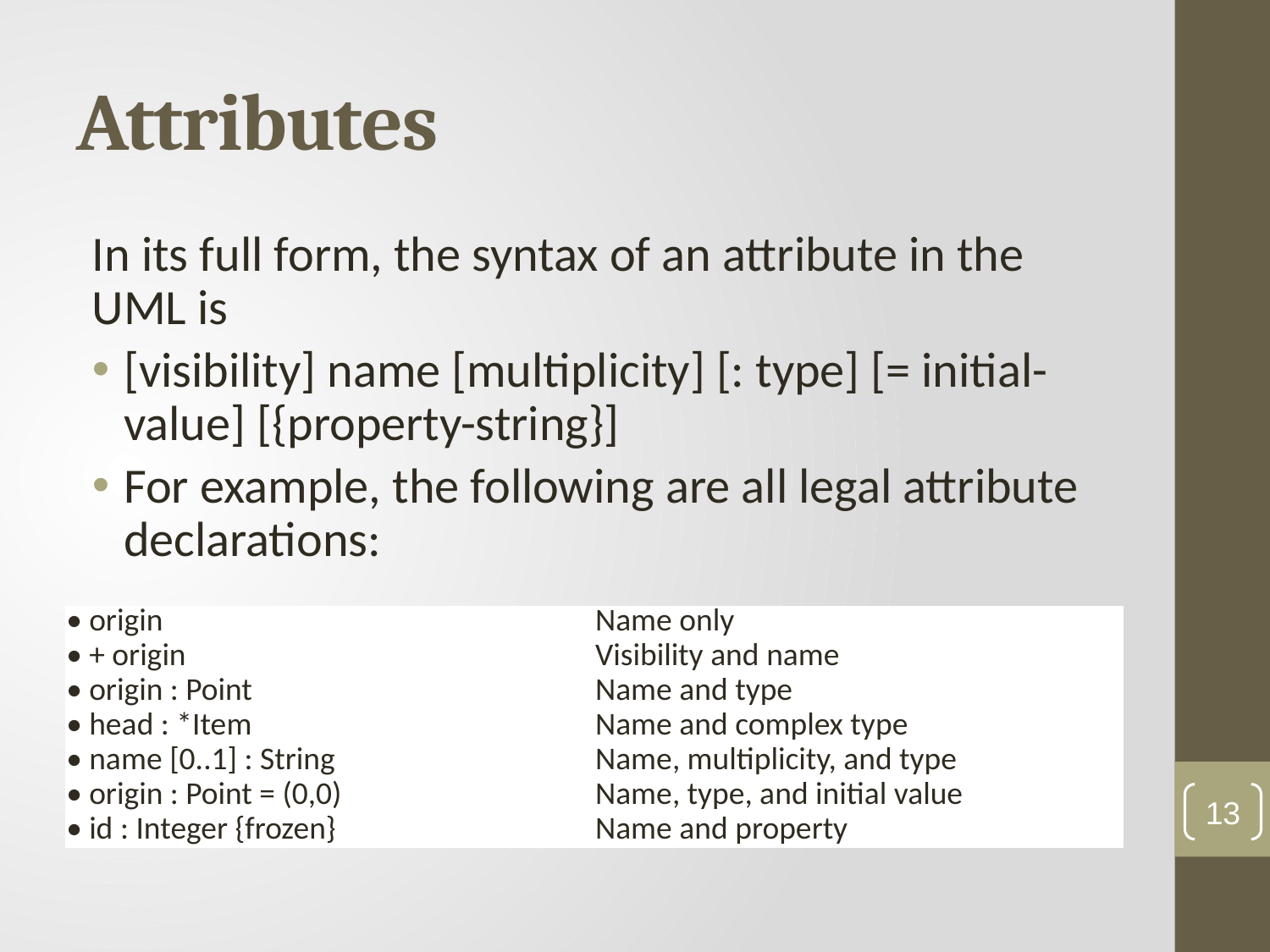

# Attributes
In its full form, the syntax of an attribute in the UML is
[visibility] name [multiplicity] [: type] [= initial-value] [{property-string}]
For example, the following are all legal attribute declarations:
| • origin | Name only |
| --- | --- |
| • + origin | Visibility and name |
| • origin : Point | Name and type |
| • head : \*Item | Name and complex type |
| • name [0..1] : String | Name, multiplicity, and type |
| • origin : Point = (0,0) | Name, type, and initial value |
| • id : Integer {frozen} | Name and property |
13